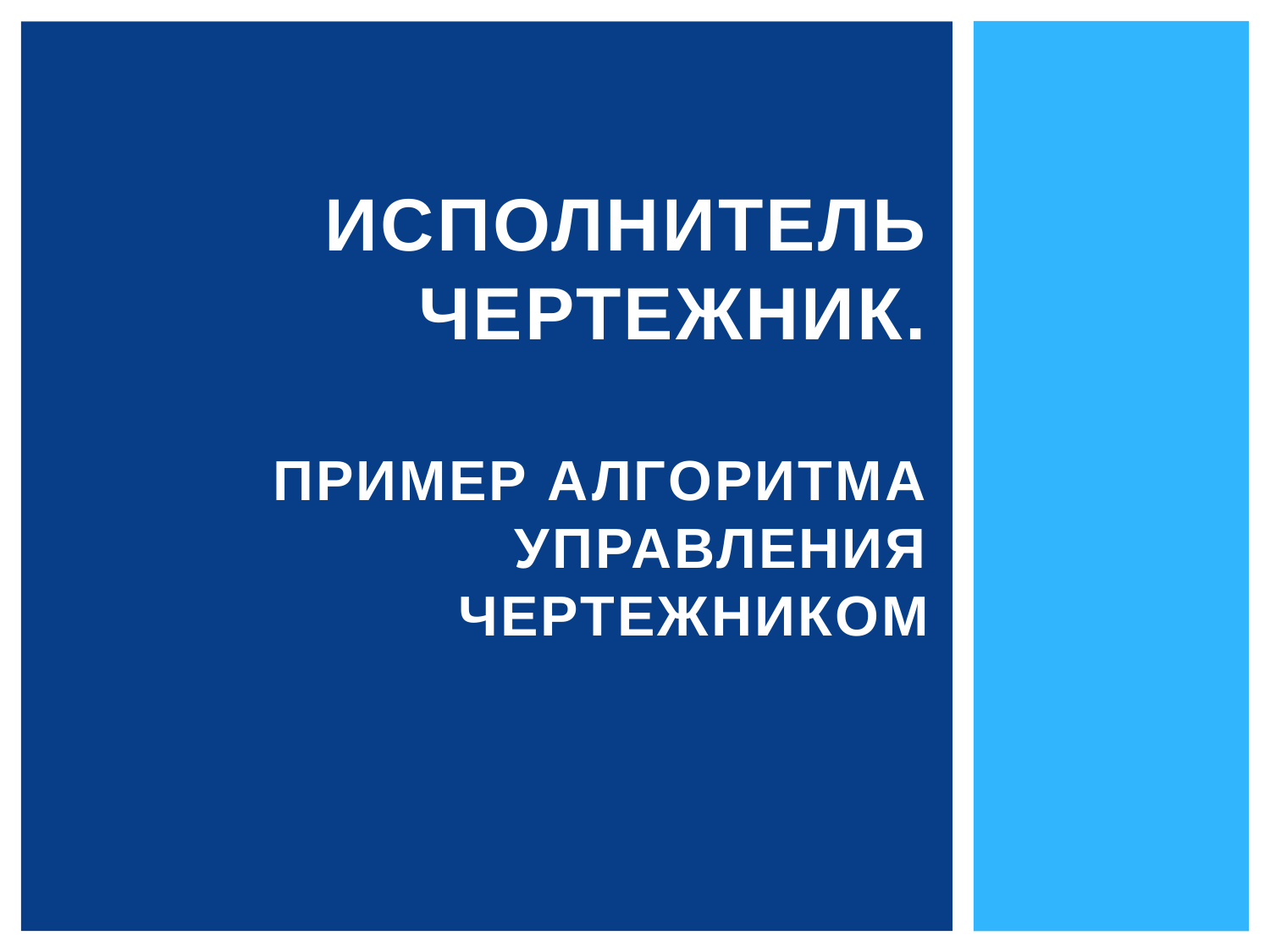

# Исполнитель Чертежник. Пример алгоритма управления Чертежником